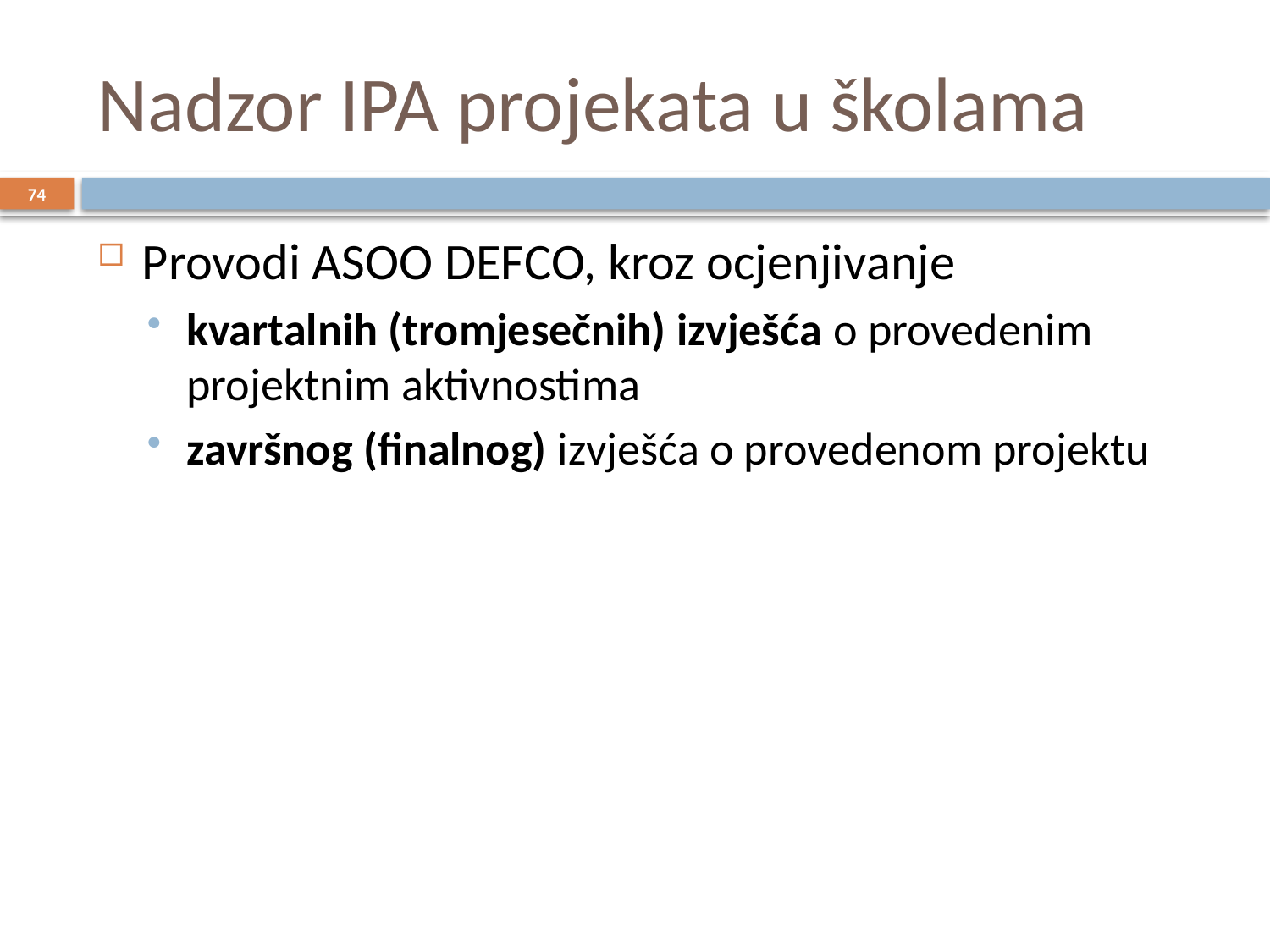

# Nadzor IPA projekata u školama
74
Provodi ASOO DEFCO, kroz ocjenjivanje
kvartalnih (tromjesečnih) izvješća o provedenim projektnim aktivnostima
završnog (finalnog) izvješća o provedenom projektu